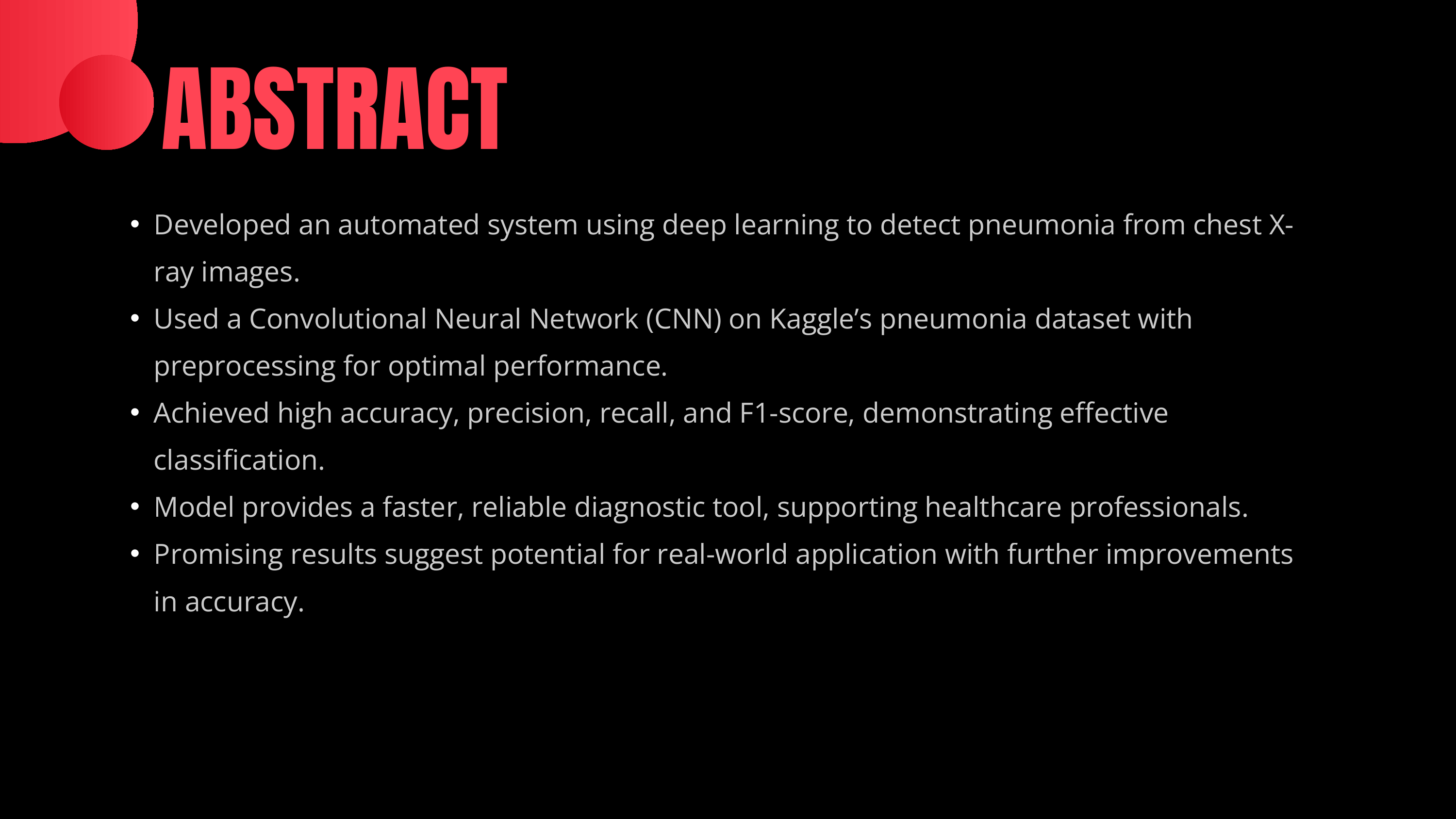

ABSTRACT

Developed an automated system using deep learning to detect pneumonia from chest X-ray images.
Used a Convolutional Neural Network (CNN) on Kaggle’s pneumonia dataset with preprocessing for optimal performance.
Achieved high accuracy, precision, recall, and F1-score, demonstrating effective classification.
Model provides a faster, reliable diagnostic tool, supporting healthcare professionals.
Promising results suggest potential for real-world application with further improvements in accuracy.